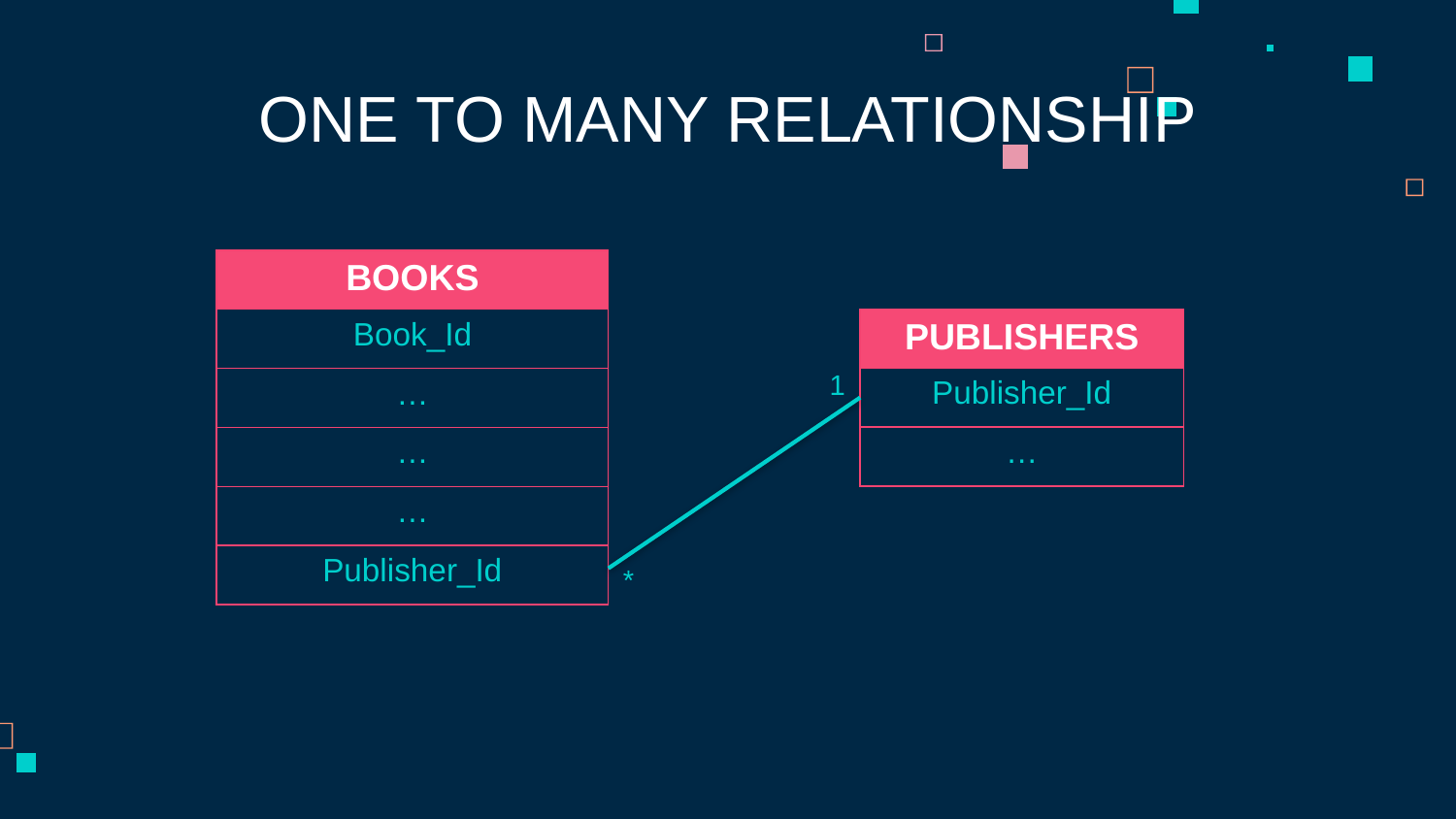

ONE TO MANY RELATIONSHIP
| BOOKS |
| --- |
| Book\_Id |
| … |
| … |
| … |
| Publisher\_Id |
| PUBLISHERS |
| --- |
| Publisher\_Id |
| … |
1
*